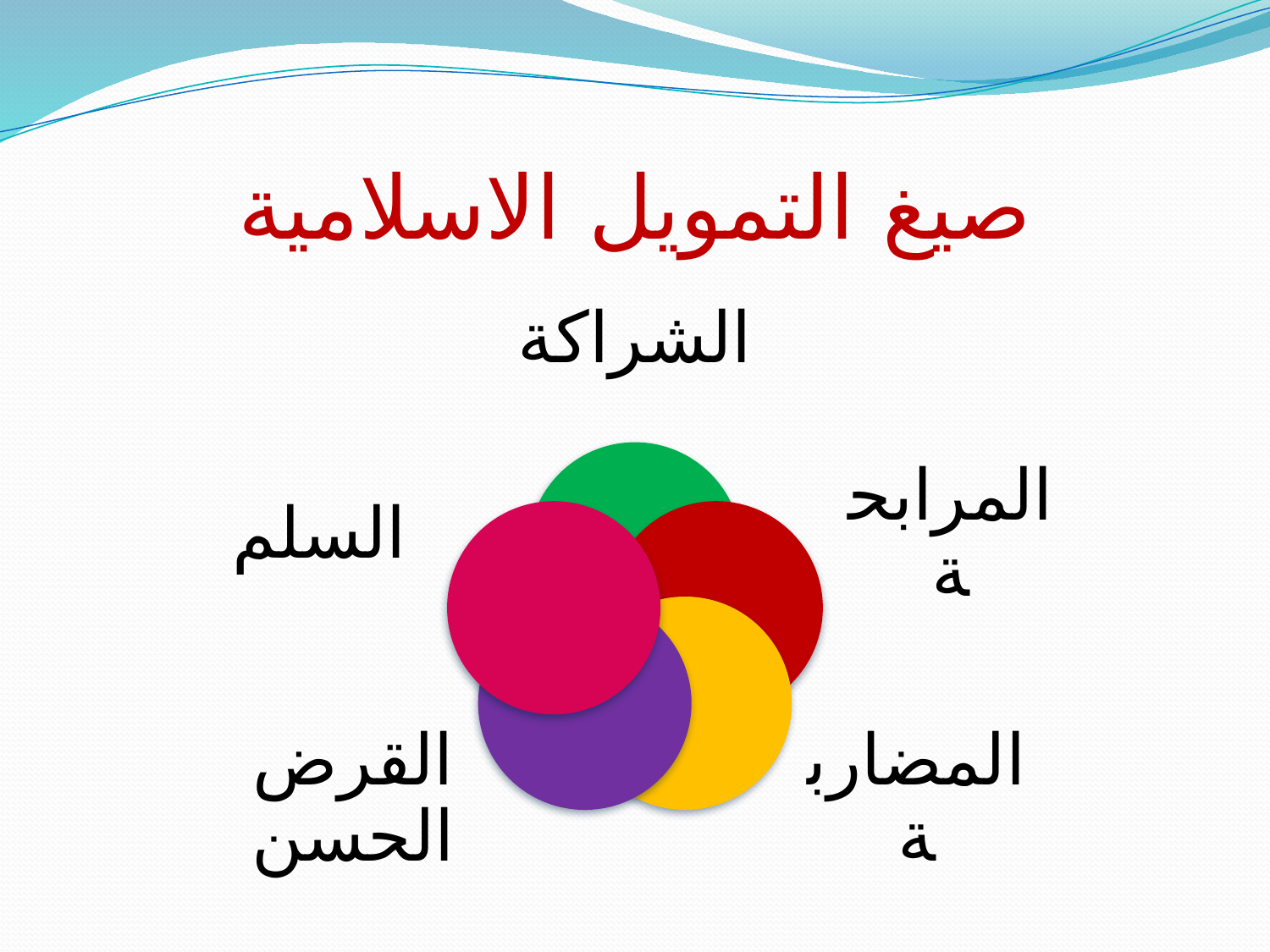

# صيغ التمويل الاسلامية
الشراكة
المرابحة
المضاربة
القرض الحسن
السلم